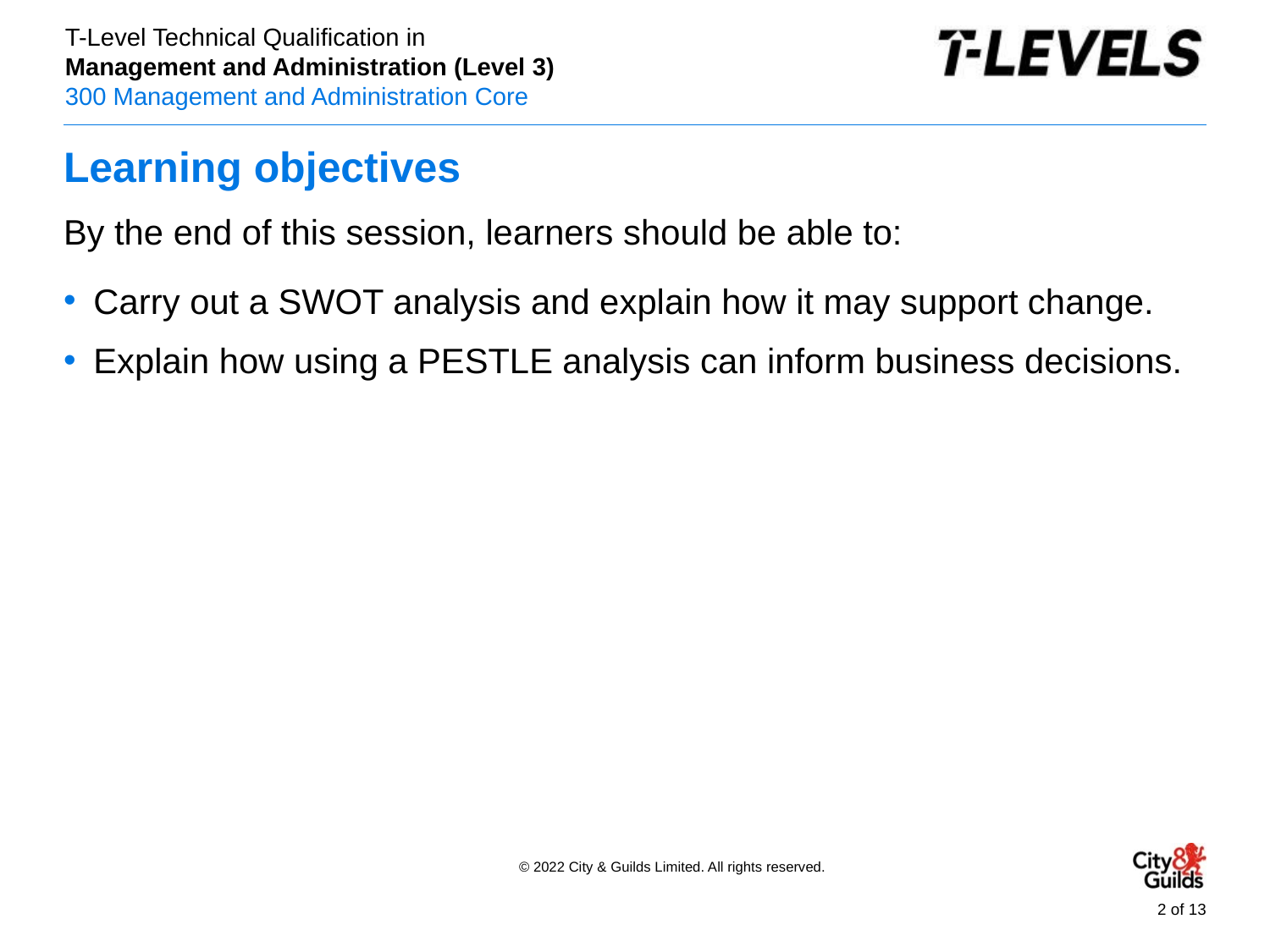

# Learning objectives
By the end of this session, learners should be able to:
Carry out a SWOT analysis and explain how it may support change.
Explain how using a PESTLE analysis can inform business decisions.